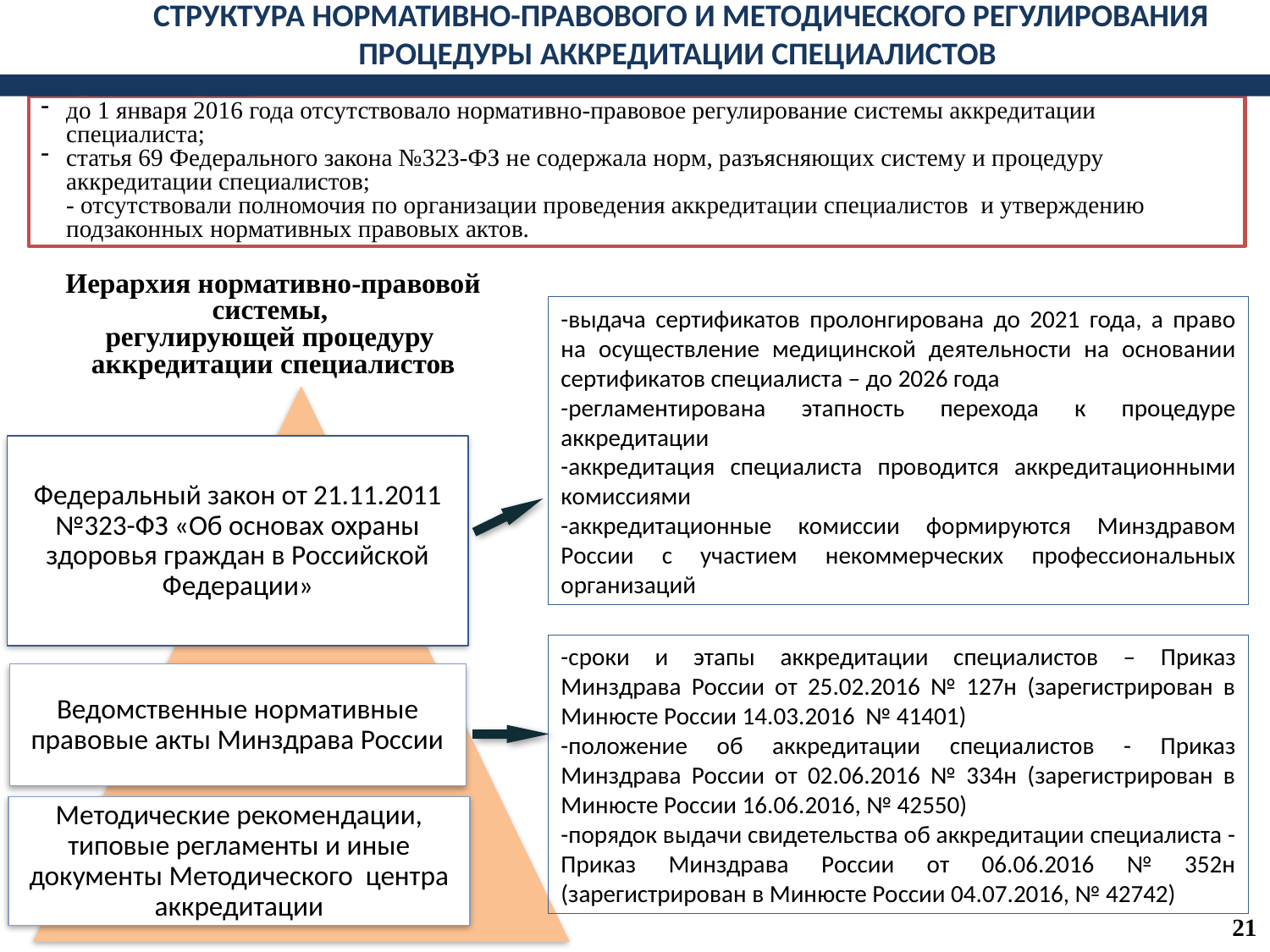

СТРУКТУРА НОРМАТИВНО-ПРАВОВОГО И МЕТОДИЧЕСКОГО РЕГУЛИРОВАНИЯ
ПРОЦЕДУРЫ АККРЕДИТАЦИИ СПЕЦИАЛИСТОВ

до 1 января 2016 года отсутствовало нормативно-правовое регулирование системы аккредитации специалиста;
статья 69 Федерального закона №323-ФЗ не содержала норм, разъясняющих систему и процедуру аккредитации специалистов;
- отсутствовали полномочия по организации проведения аккредитации специалистов  и утверждению подзаконных нормативных правовых актов.
Иерархия нормативно-правовой системы,
регулирующей процедуру
аккредитации специалистов
-выдача сертификатов пролонгирована до 2021 года, а право на осуществление медицинской деятельности на основании сертификатов специалиста – до 2026 года
-регламентирована этапность перехода к процедуре аккредитации
-аккредитация специалиста проводится аккредитационными комиссиями
-аккредитационные комиссии формируются Минздравом России с участием некоммерческих профессиональных организаций

Федеральный закон от 21.11.2011 №323-ФЗ «Об основах охраны здоровья граждан в Российской Федерации»
Ведомственные нормативные правовые акты Минздрава России
Методические рекомендации, типовые регламенты и иные документы Методического  центра аккредитации

-сроки и этапы аккредитации специалистов – Приказ Минздрава России от 25.02.2016 № 127н (зарегистрирован в Минюсте России 14.03.2016  № 41401)
-положение об аккредитации специалистов - Приказ Минздрава России от 02.06.2016 № 334н (зарегистрирован в Минюсте России 16.06.2016, № 42550)
-порядок выдачи свидетельства об аккредитации специалиста - Приказ Минздрава России от 06.06.2016 № 352н (зарегистрирован в Минюсте России 04.07.2016, № 42742)

21